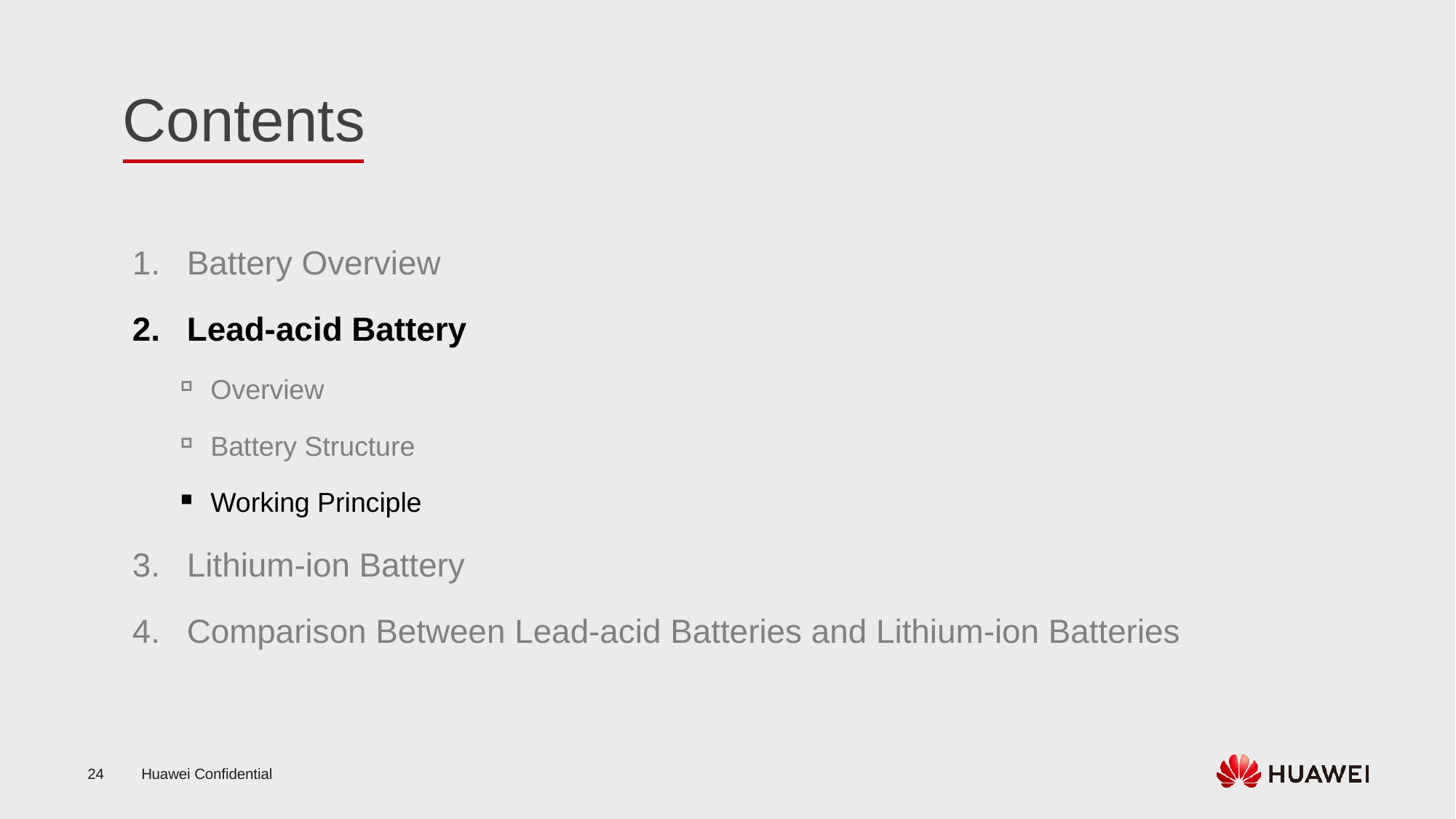

Battery Overview
Lead-acid Battery
Overview
Battery Structure
Working Principle
Lithium-ion Battery
Comparison Between Lead-acid Batteries and Lithium-ion Batteries